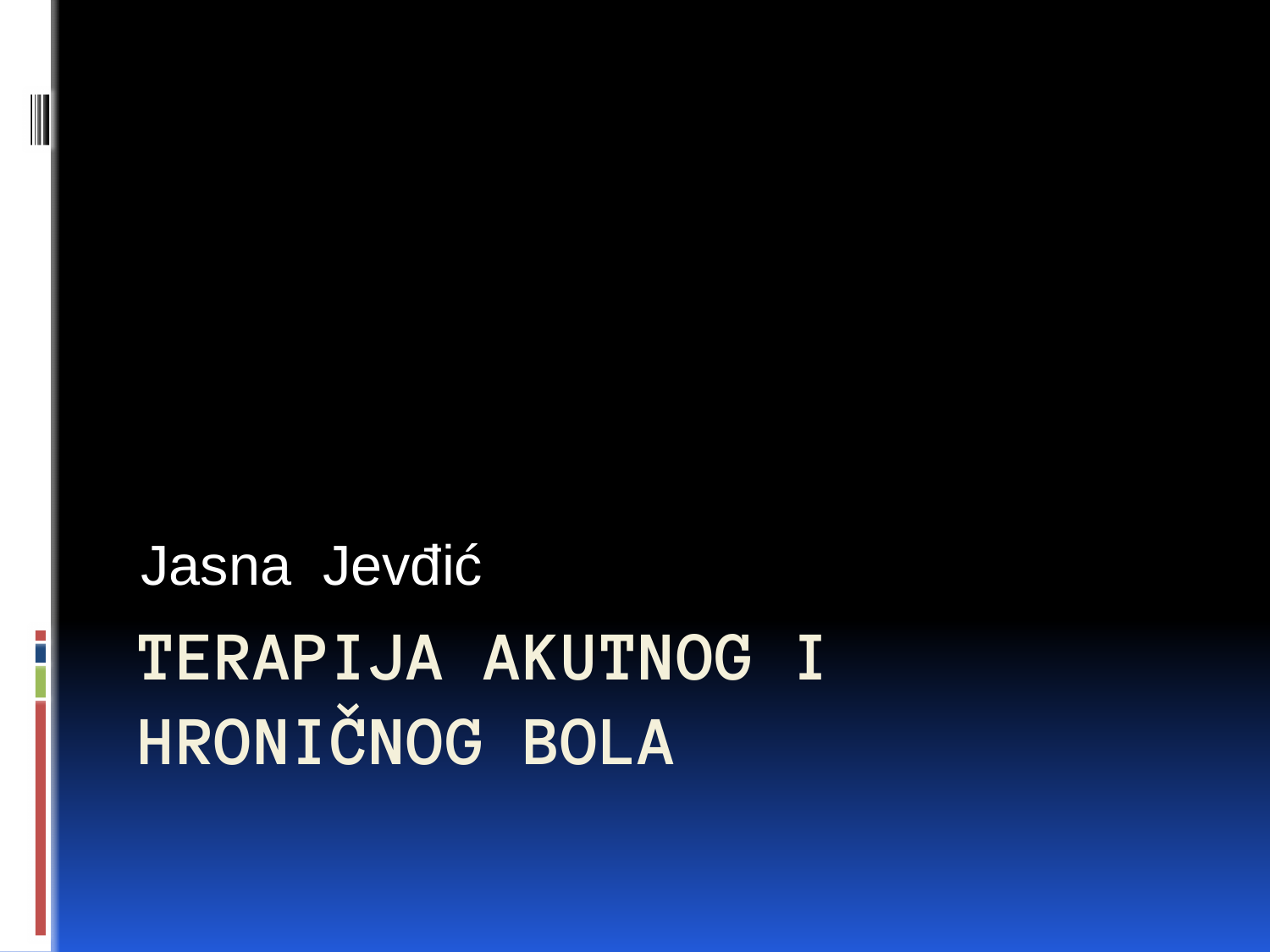

Jasna  Jevđić
# Terapija akutnog i hroničnog bola